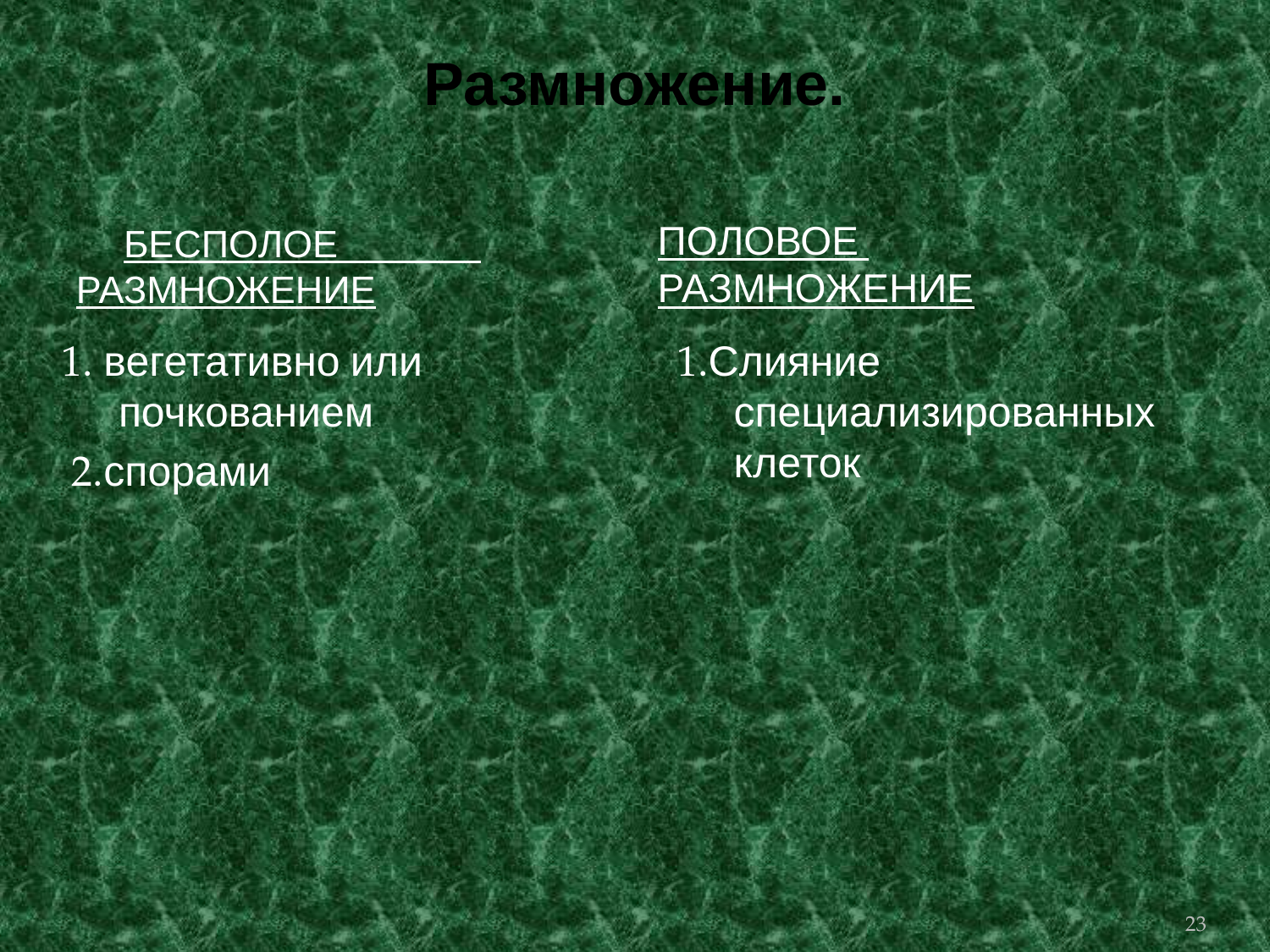

# Размножение.
Половое  размножение

     Бесполое                размножение
1. вегетативно или почкованием
 2.спорами

1.Слияние специализированных клеток
23